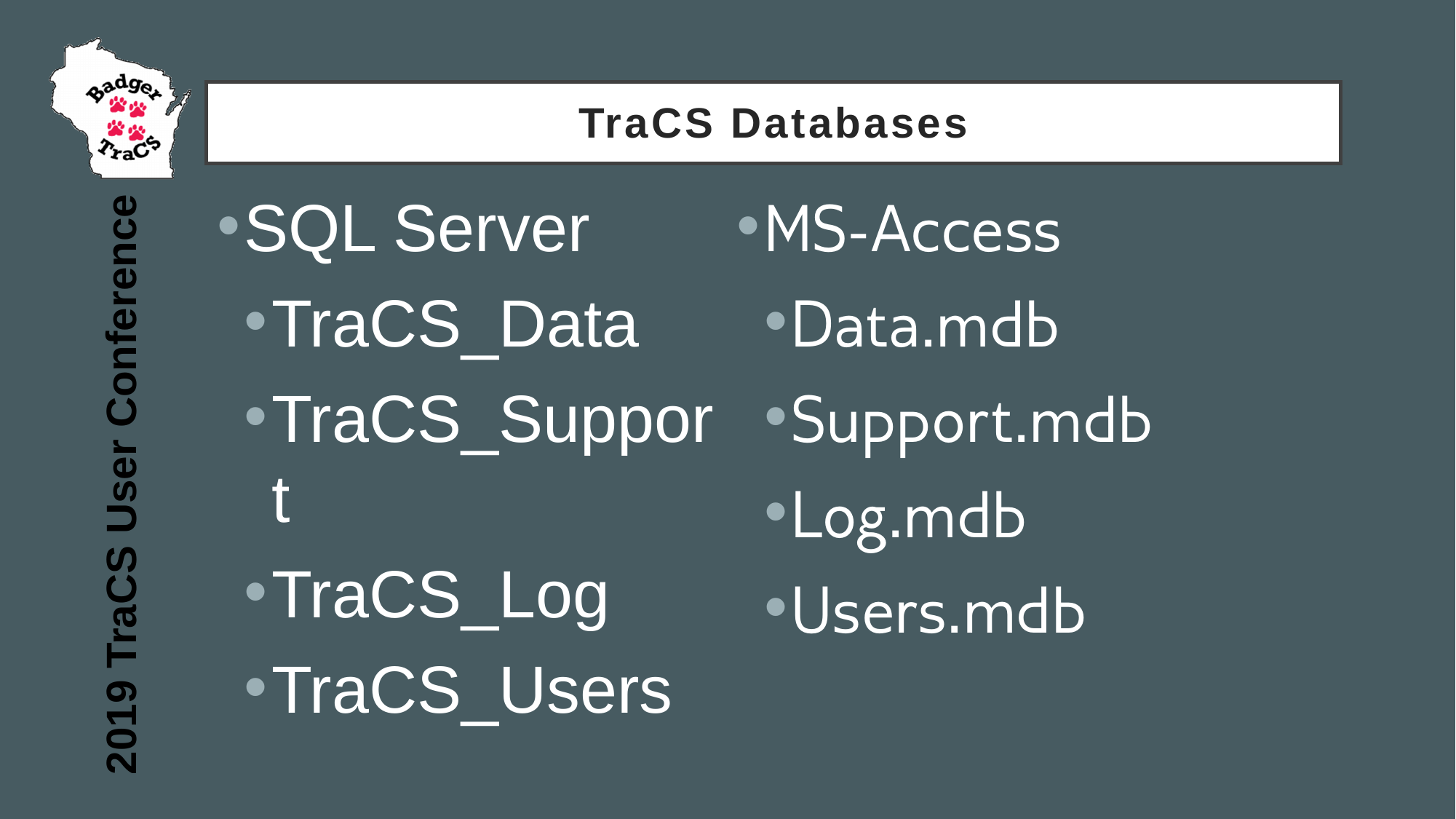

# TraCS Databases
SQL Server
TraCS_Data
TraCS_Support
TraCS_Log
TraCS_Users

MS-Access
Data.mdb
Support.mdb
Log.mdb
Users.mdb